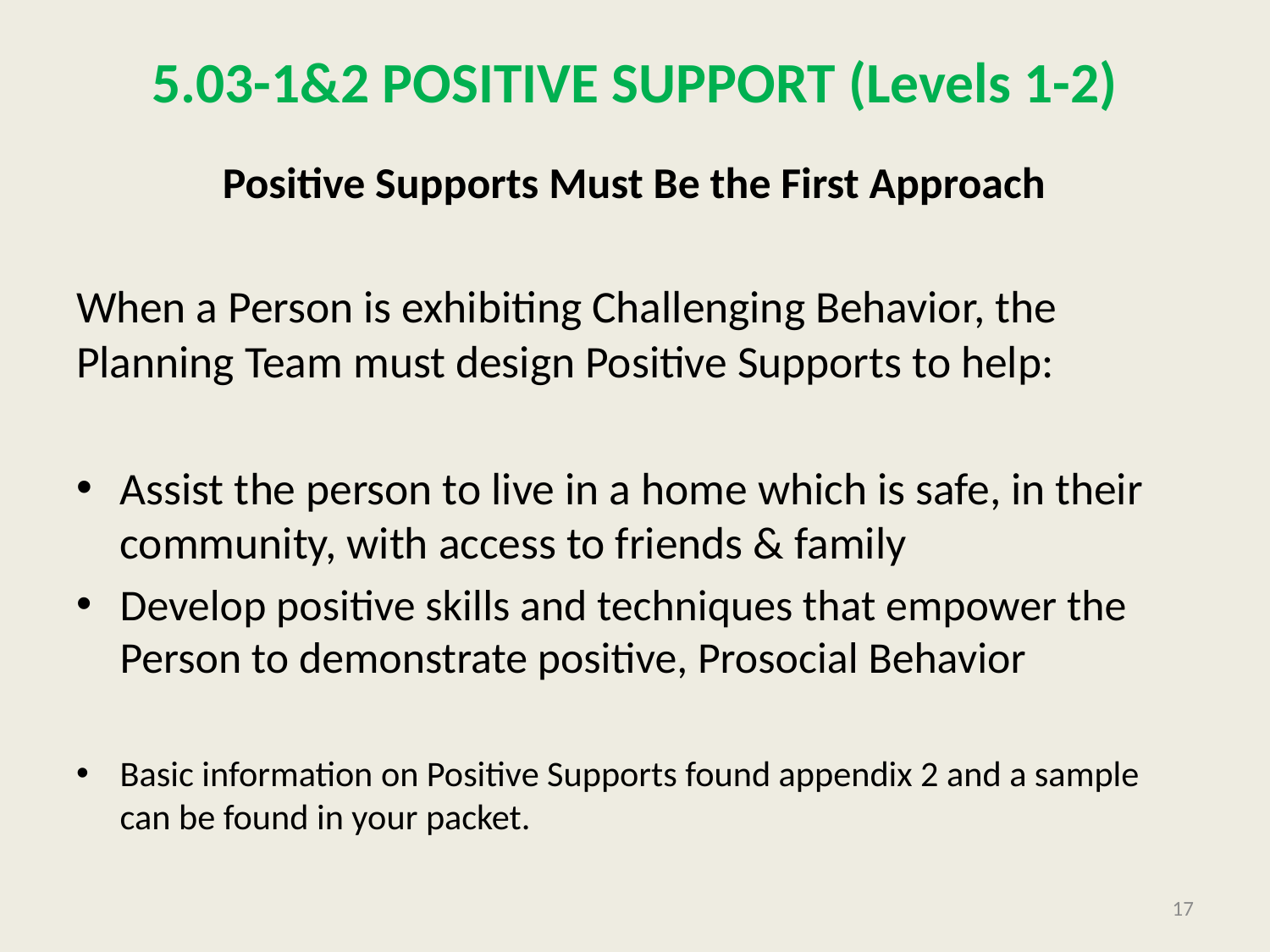

# 5.03-1&2 POSITIVE SUPPORT (Levels 1-2)
Positive Supports Must Be the First Approach

When a Person is exhibiting Challenging Behavior, the Planning Team must design Positive Supports to help:

Assist the person to live in a home which is safe, in their community, with access to friends & family
Develop positive skills and techniques that empower the Person to demonstrate positive, Prosocial Behavior

Basic information on Positive Supports found appendix 2 and a sample can be found in your packet.
17